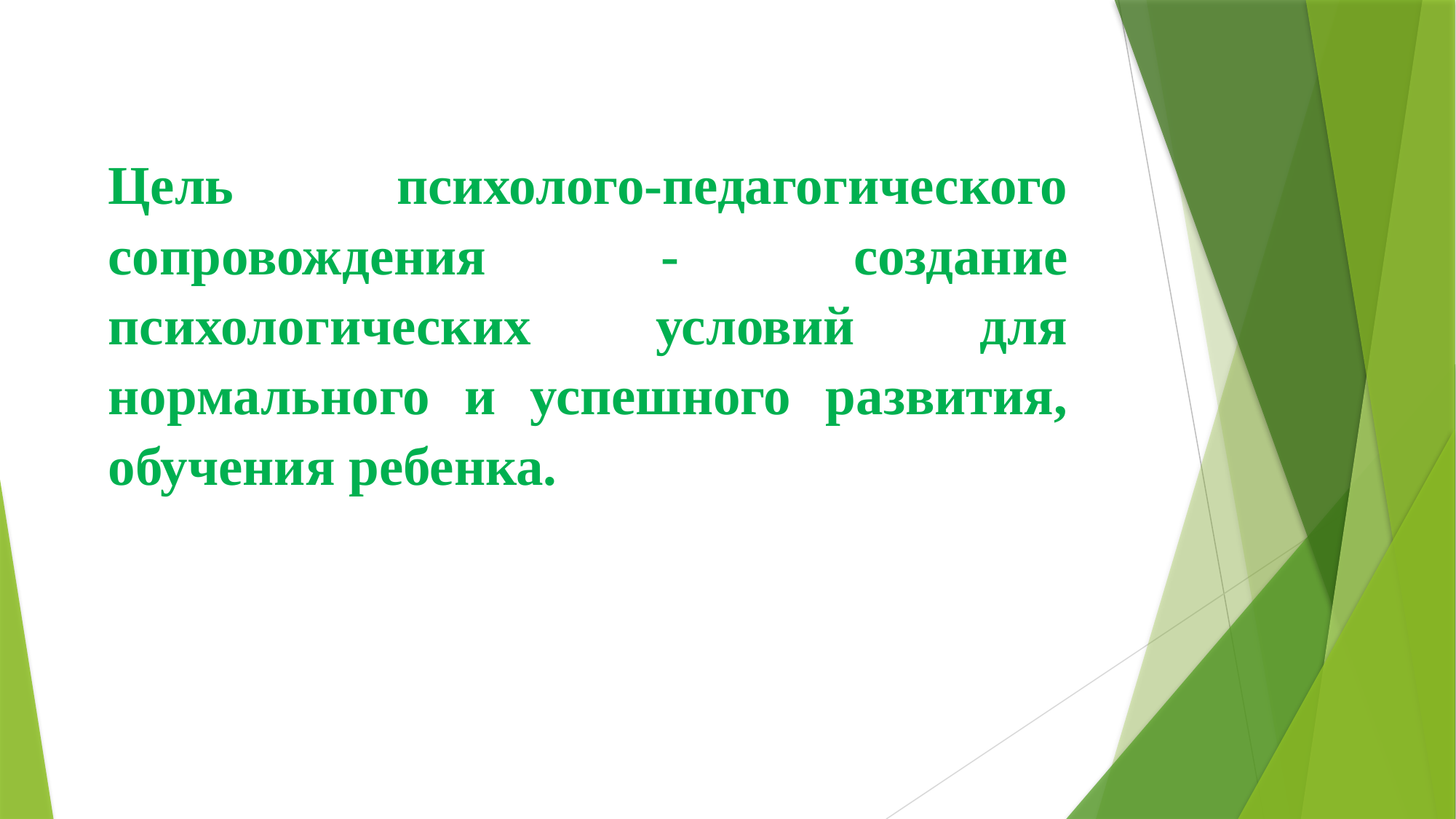

Цель психолого-педагогического сопровождения - создание психологических условий для нормального и успешного развития, обучения ребенка.